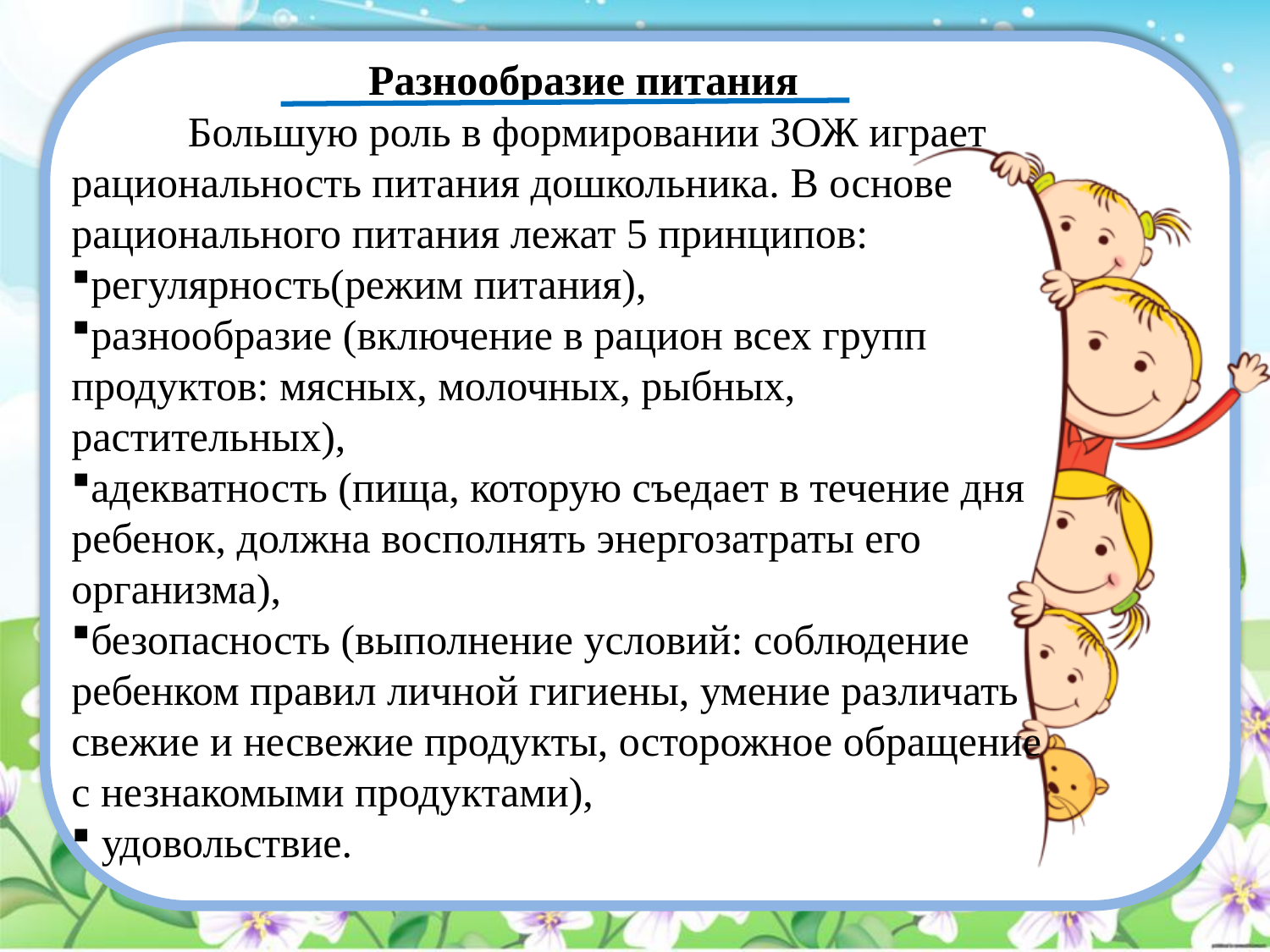

Разнообразие питания
           Большую роль в формировании ЗОЖ играет рациональность питания дошкольника. В основе рационального питания лежат 5 принципов:
регулярность(режим питания),
разнообразие (включение в рацион всех групп продуктов: мясных, молочных, рыбных, растительных),
адекватность (пища, которую съедает в течение дня ребенок, должна восполнять энергозатраты его организма),
безопасность (выполнение условий: соблюдение ребенком правил личной гигиены, умение различать свежие и несвежие продукты, осторожное обращение с незнакомыми продуктами),
 удовольствие.